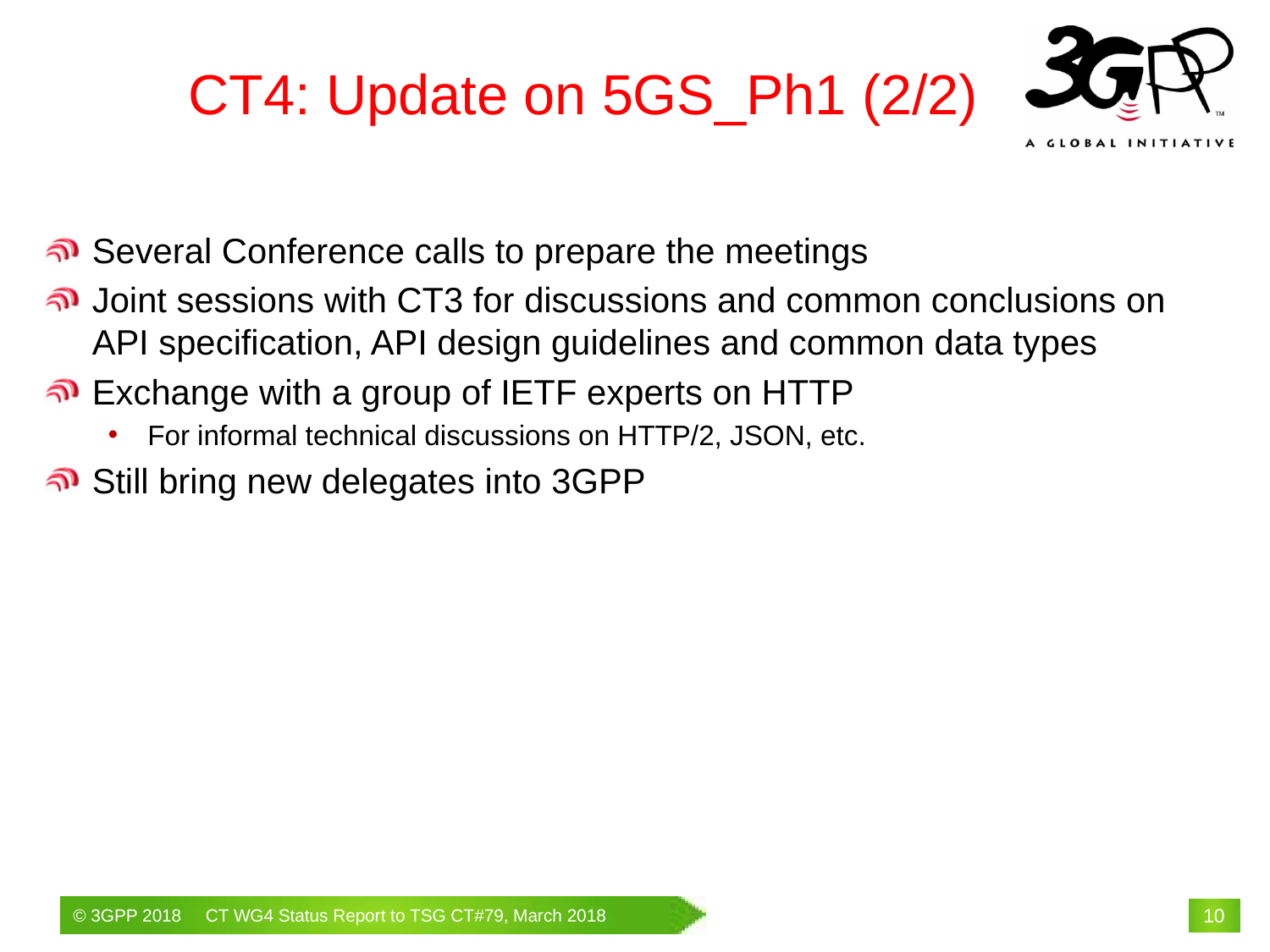

# CT4: Update on 5GS_Ph1 (2/2)
Several Conference calls to prepare the meetings
Joint sessions with CT3 for discussions and common conclusions on API specification, API design guidelines and common data types
Exchange with a group of IETF experts on HTTP
For informal technical discussions on HTTP/2, JSON, etc.
Still bring new delegates into 3GPP